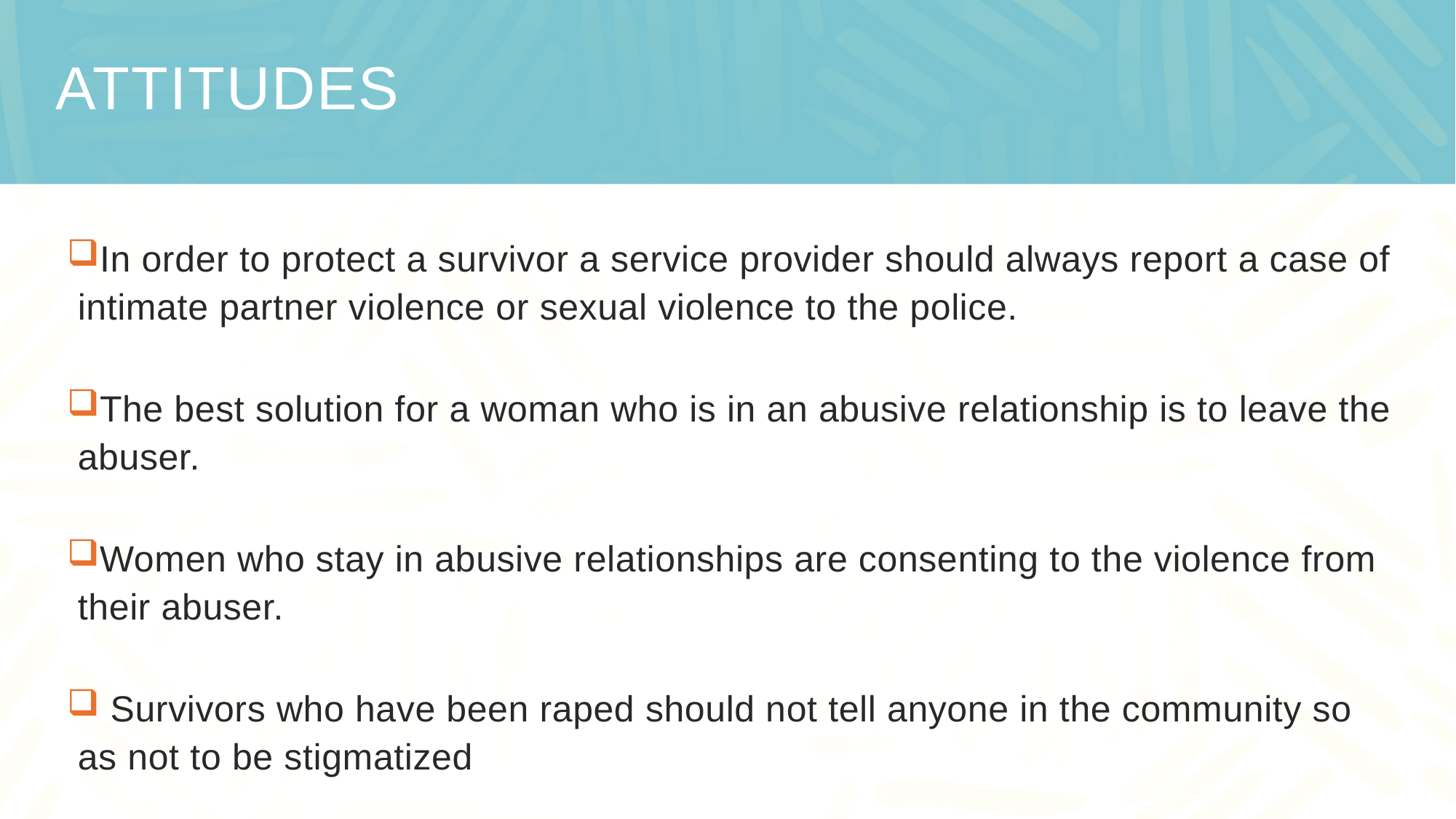

# Attitudes
In order to protect a survivor a service provider should always report a case of intimate partner violence or sexual violence to the police.

The best solution for a woman who is in an abusive relationship is to leave the abuser.

Women who stay in abusive relationships are consenting to the violence from their abuser.

 Survivors who have been raped should not tell anyone in the community so as not to be stigmatized